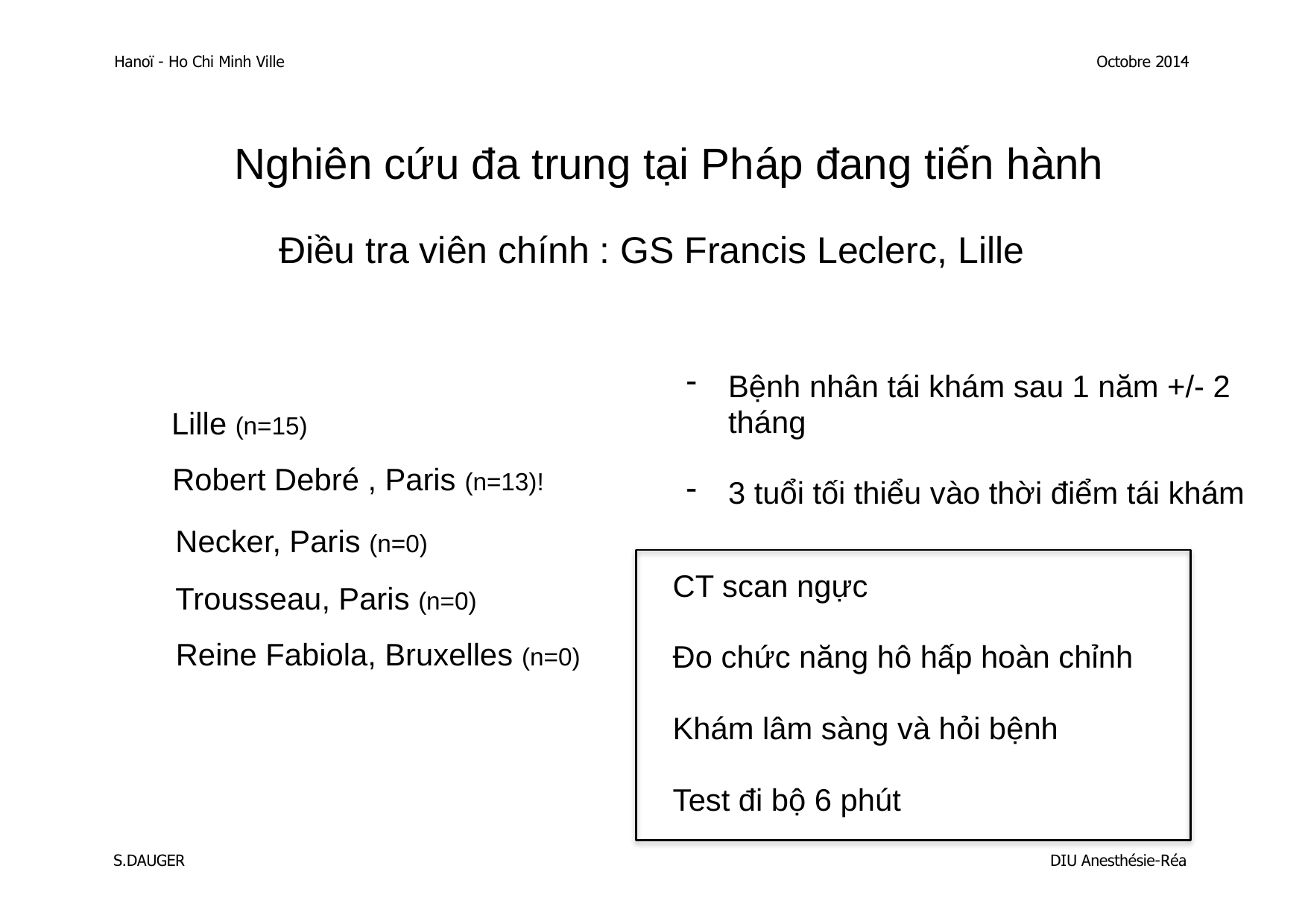

Hanoï - Ho Chi Minh Ville

Octobre 2014

Nghiên cứu đa trung tại Pháp đang tiến hành
Điều tra viên chính : GS Francis Leclerc, Lille

Bệnh nhân tái khám sau 1 năm +/- 2 tháng

3 tuổi tối thiểu vào thời điểm tái khám
Lille (n=15)

Robert Debré , Paris (n=13)!
Necker, Paris (n=0)
Trousseau, Paris (n=0)

CT scan ngực

Đo chức năng hô hấp hoàn chỉnh

Khám lâm sàng và hỏi bệnh

Test đi bộ 6 phút
Reine Fabiola, Bruxelles (n=0)

S.DAUGER

DIU Anesthésie-Réa